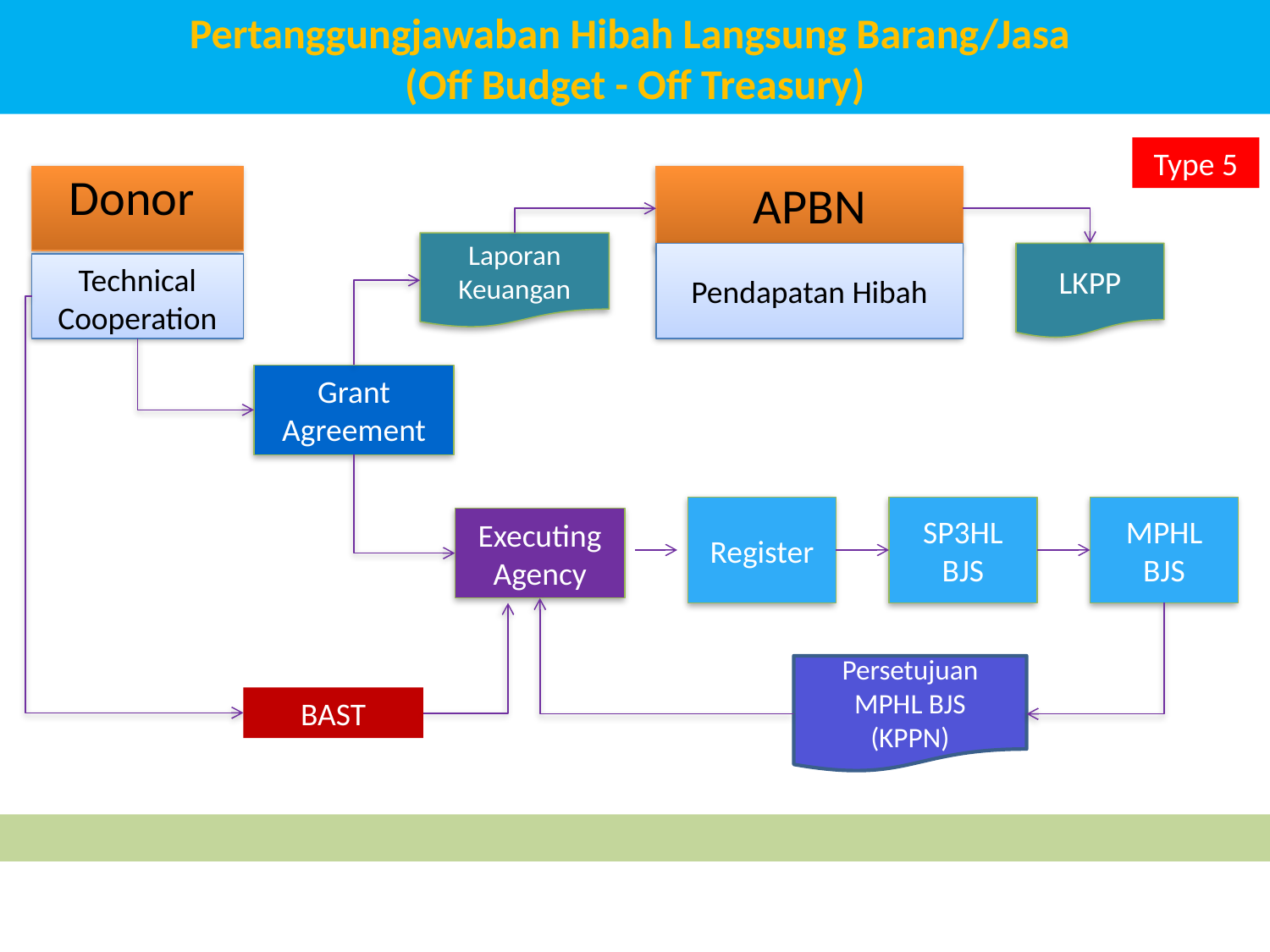

Pertanggungjawaban Hibah Langsung Barang/Jasa
(Off Budget - Off Treasury)
Type 5
Donor

APBN

Laporan Keuangan
Pendapatan Hibah
LKPP
Technical Cooperation

Grant Agreement
Register
SP3HL BJS
MPHL BJS
Executing Agency
Persetujuan MPHL BJS
(KPPN)
BAST